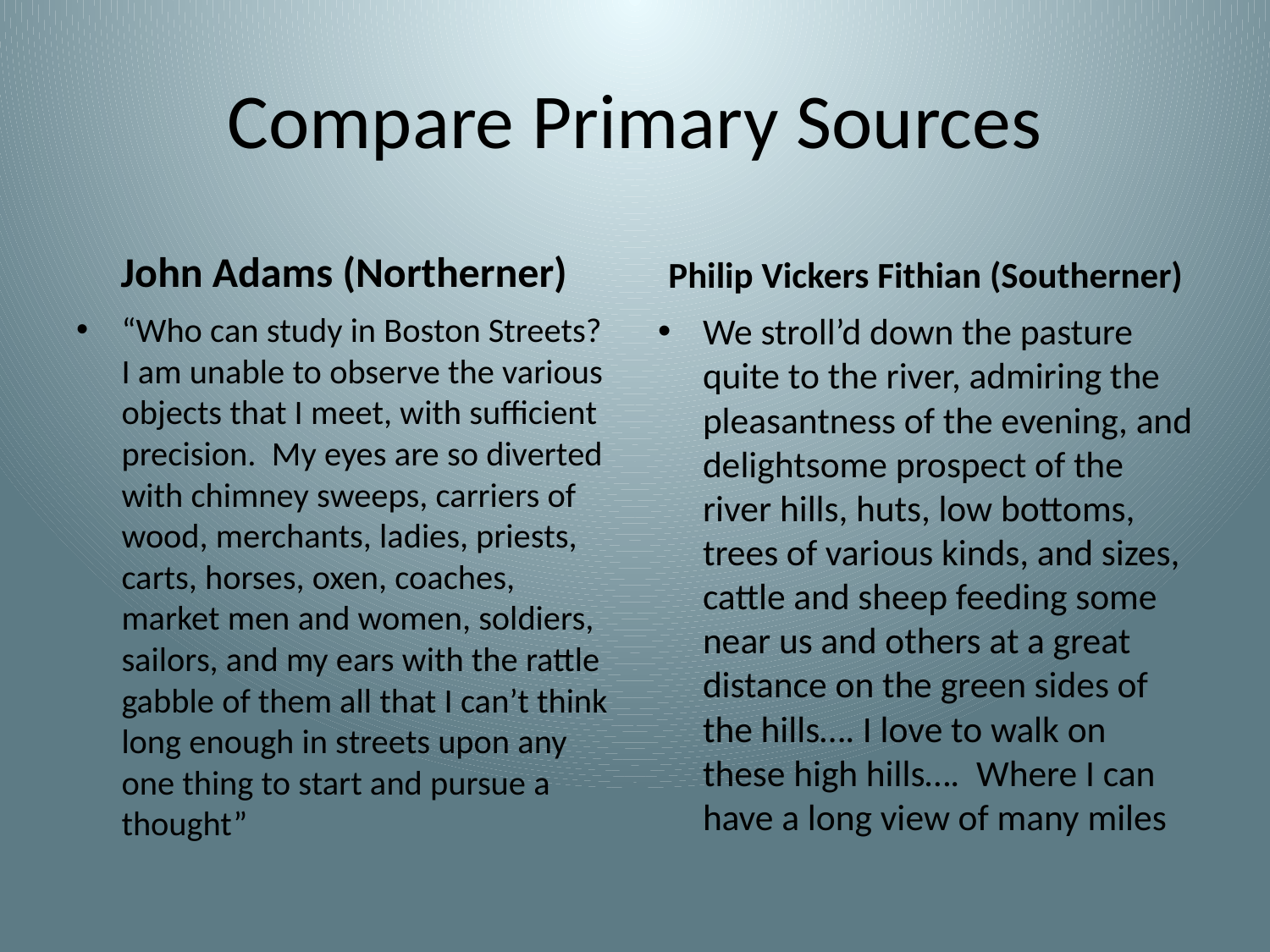

# Compare Primary Sources
John Adams (Northerner)
Philip Vickers Fithian (Southerner)
“Who can study in Boston Streets?  I am unable to observe the various objects that I meet, with sufficient precision.  My eyes are so diverted with chimney sweeps, carriers of wood, merchants, ladies, priests, carts, horses, oxen, coaches, market men and women, soldiers, sailors, and my ears with the rattle gabble of them all that I can’t think long enough in streets upon any one thing to start and pursue a thought”
We stroll’d down the pasture quite to the river, admiring the pleasantness of the evening, and delightsome prospect of the river hills, huts, low bottoms, trees of various kinds, and sizes, cattle and sheep feeding some near us and others at a great distance on the green sides of the hills…. I love to walk on these high hills….  Where I can have a long view of many miles